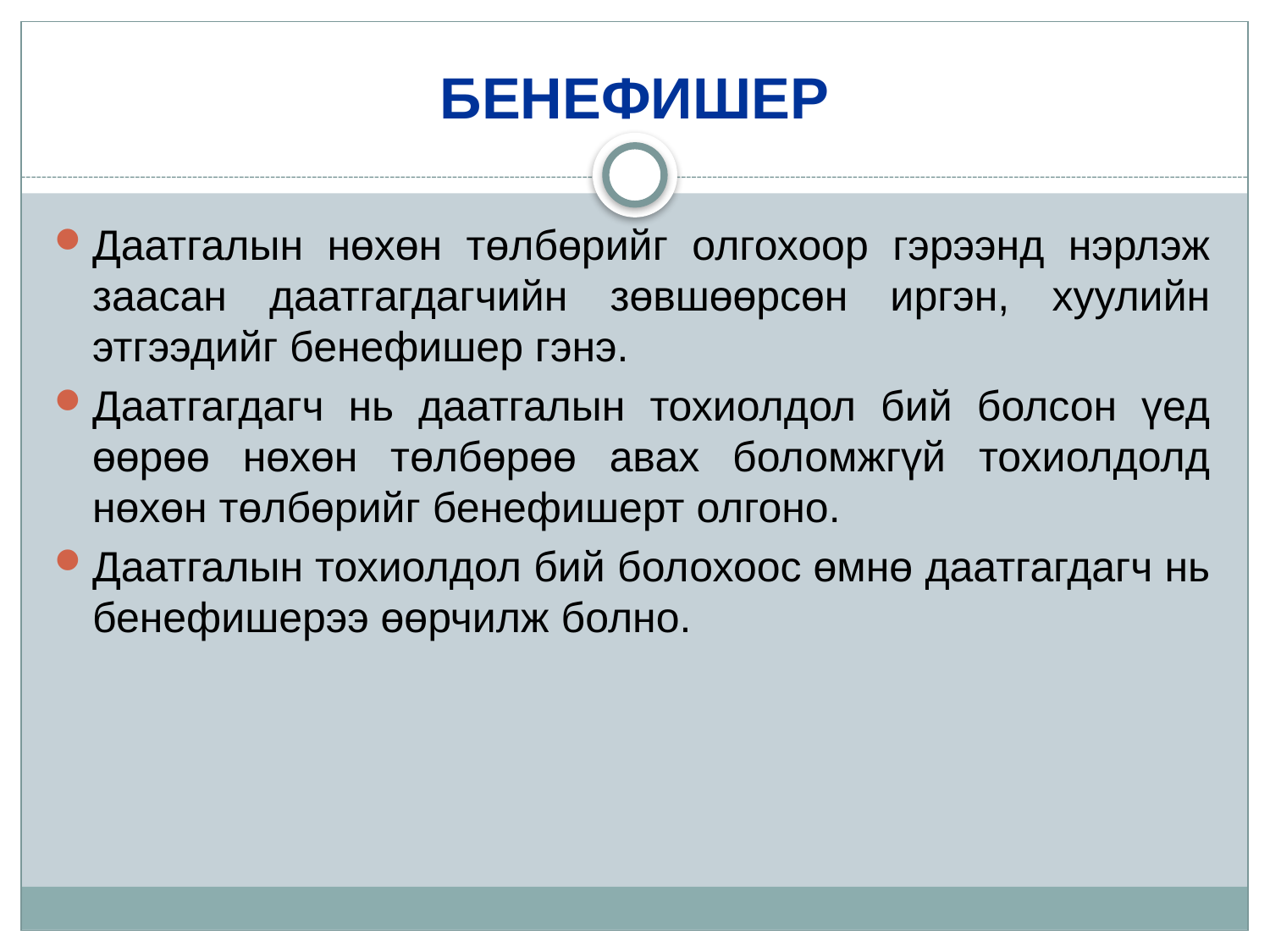

# БЕНЕФИШЕР
Даатгалын нөхөн төлбөрийг олгохоор гэрээнд нэрлэж заасан даатгагдагчийн зөвшөөрсөн иргэн, хуулийн этгээдийг бенефишер гэнэ.
Даатгагдагч нь даатгалын тохиолдол бий болсон үед өөрөө нөхөн төлбөрөө авах боломжгүй тохиолдолд нөхөн төлбөрийг бенефишерт олгоно.
Даатгалын тохиолдол бий болохоос өмнө даатгагдагч нь бенефишерээ өөрчилж болно.